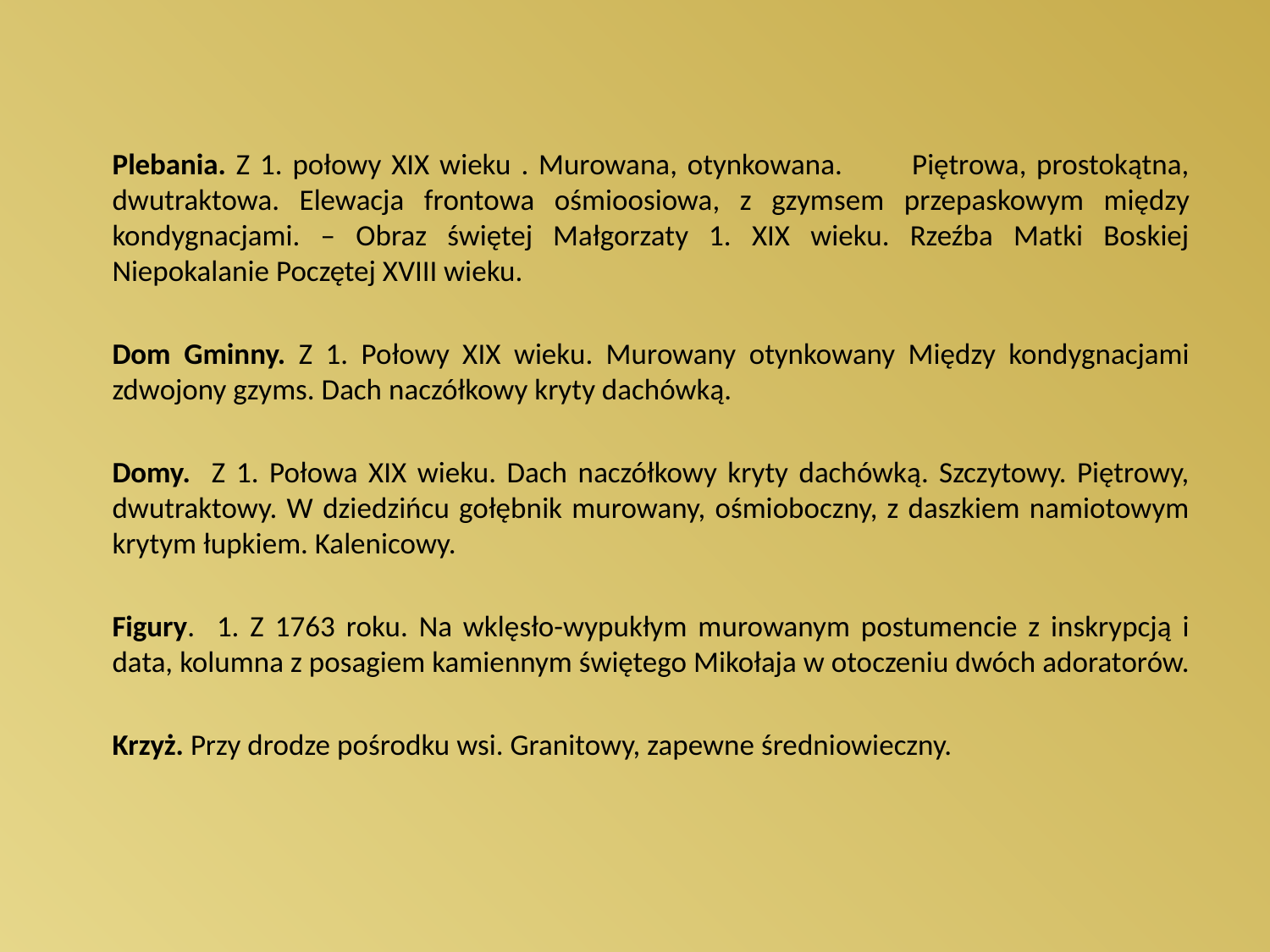

Plebania. Z 1. połowy XIX wieku . Murowana, otynkowana.       Piętrowa, prostokątna, dwutraktowa. Elewacja frontowa ośmioosiowa, z gzymsem przepaskowym między kondygnacjami. – Obraz świętej Małgorzaty 1. XIX wieku. Rzeźba Matki Boskiej Niepokalanie Poczętej XVIII wieku.

	Dom Gminny. Z 1. Połowy XIX wieku. Murowany otynkowany Między kondygnacjami zdwojony gzyms. Dach naczółkowy kryty dachówką.

	Domy.  Z 1. Połowa XIX wieku. Dach naczółkowy kryty dachówką. Szczytowy. Piętrowy, dwutraktowy. W dziedzińcu gołębnik murowany, ośmioboczny, z daszkiem namiotowym krytym łupkiem. Kalenicowy.

	Figury.  1. Z 1763 roku. Na wklęsło-wypukłym murowanym postumencie z inskrypcją i data, kolumna z posagiem kamiennym świętego Mikołaja w otoczeniu dwóch adoratorów.

	Krzyż. Przy drodze pośrodku wsi. Granitowy, zapewne średniowieczny.